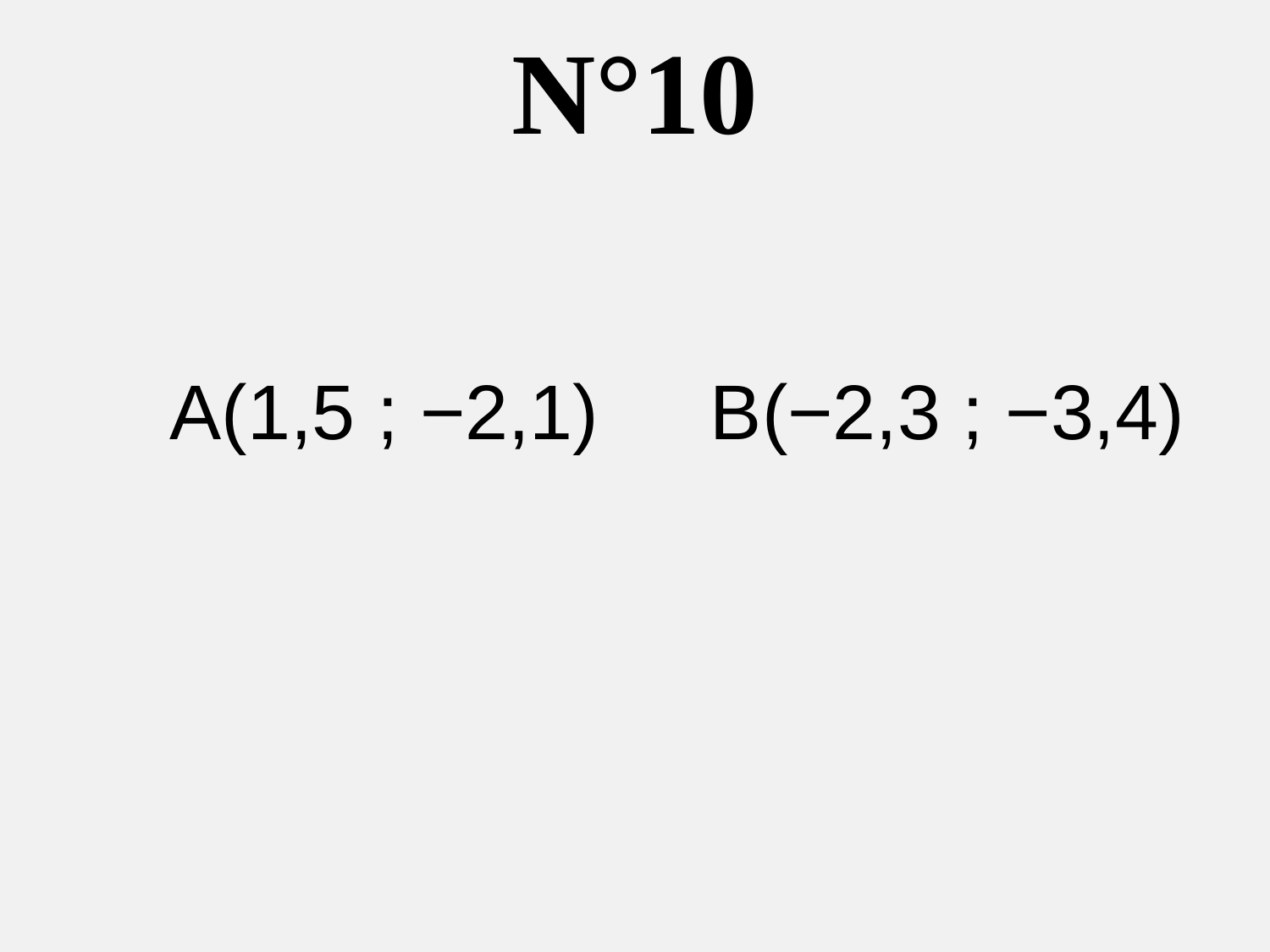

N°10
A(1,5 ; −2,1)
B(−2,3 ; −3,4)